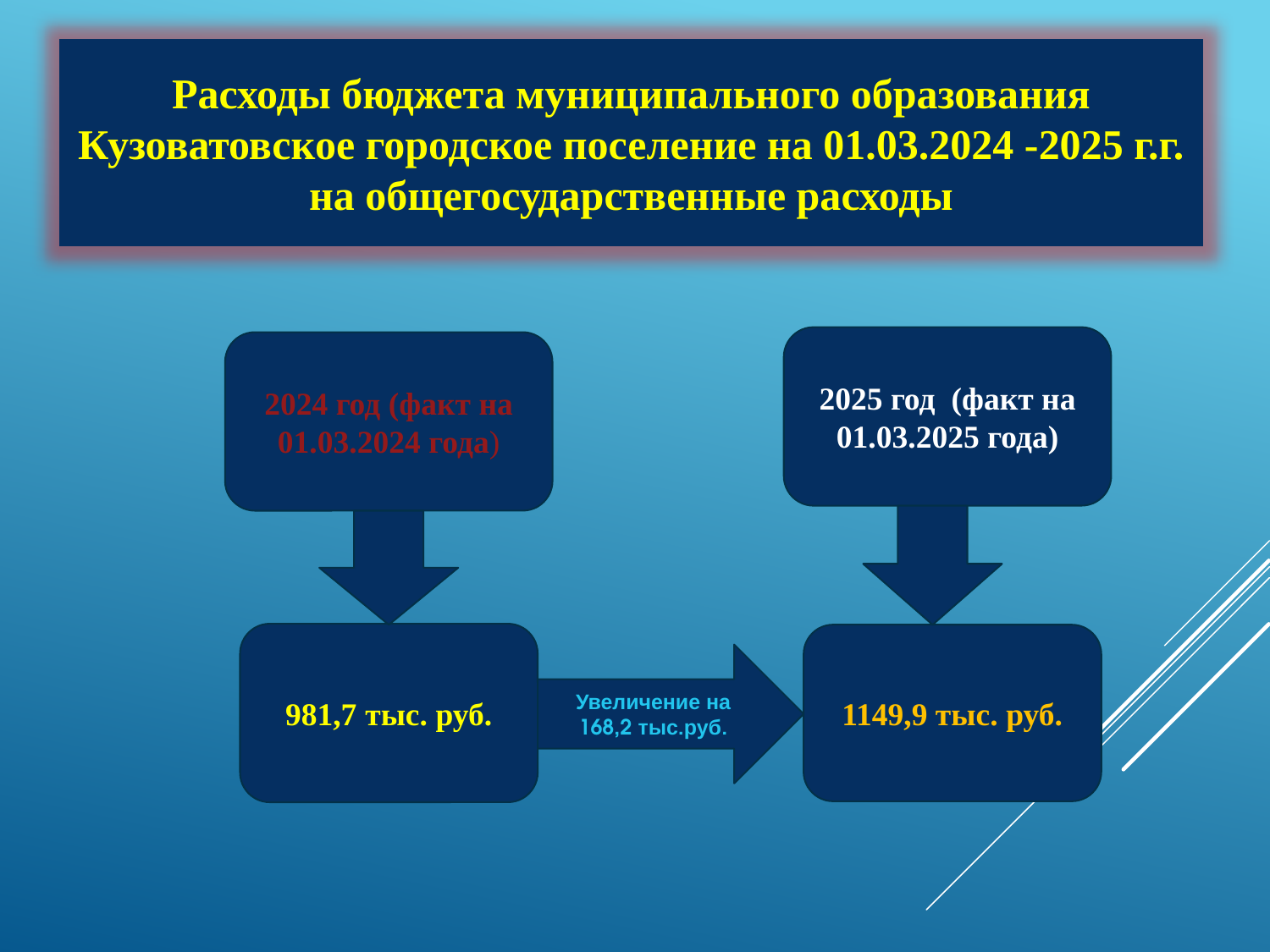

Расходы бюджета муниципального образования Кузоватовское городское поселение на 01.03.2024 -2025 г.г. на общегосударственные расходы
2025 год  (факт на 01.03.2025 года)
2024 год (факт на 01.03.2024 года)

981,7 тыс. руб.
1149,9 тыс. руб.
Увеличение на 168,2 тыс.руб.